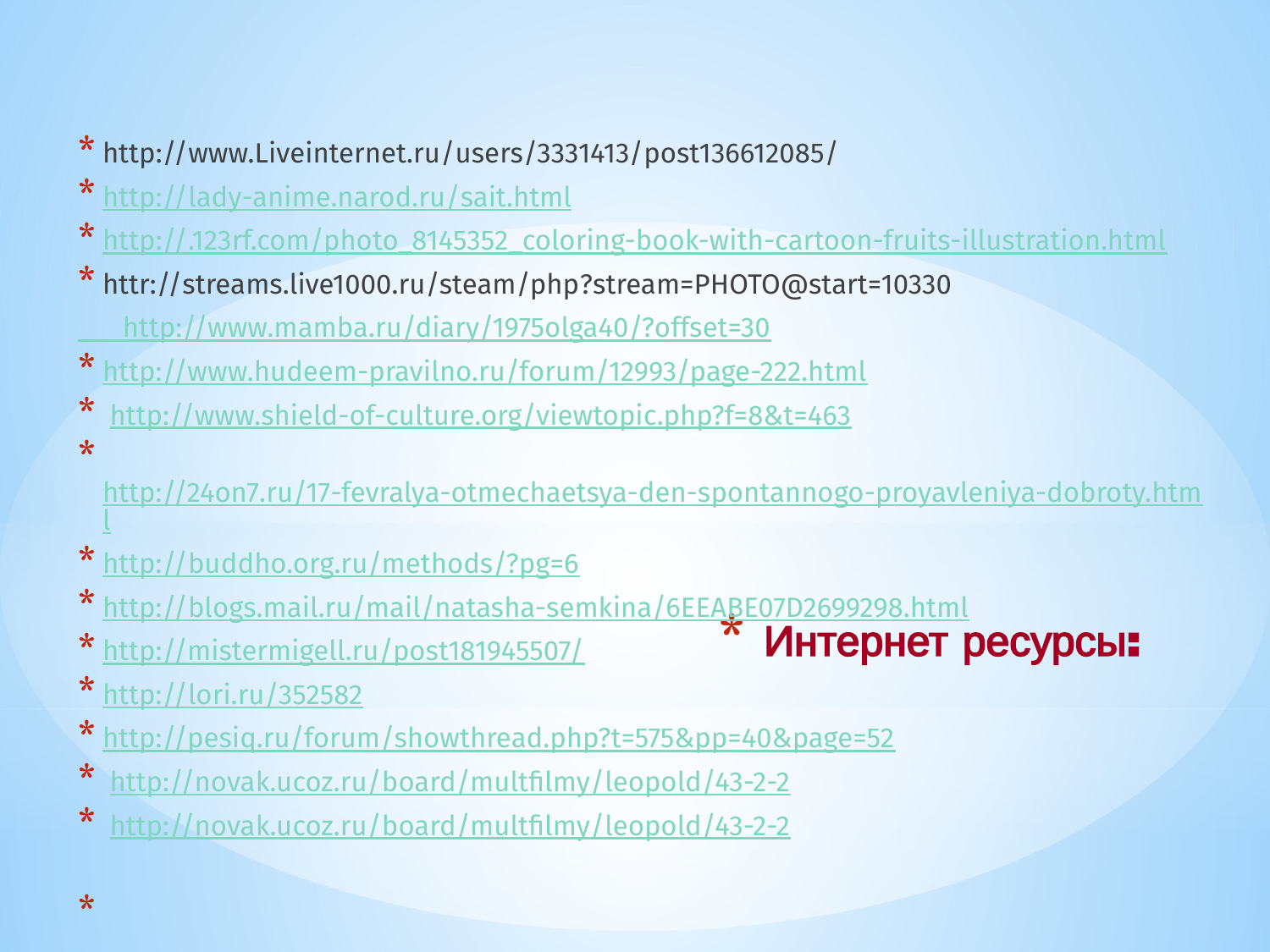

http://www.Liveinternet.ru/users/3331413/post136612085/
http://lady-anime.narod.ru/sait.html
http://.123rf.com/photo_8145352_coloring-book-with-cartoon-fruits-illustration.html
httr://streams.live1000.ru/steam/php?stream=PHOTO@start=10330
      http://www.mamba.ru/diary/1975olga40/?offset=30
http://www.hudeem-pravilno.ru/forum/12993/page-222.html
 http://www.shield-of-culture.org/viewtopic.php?f=8&t=463
 http://24on7.ru/17-fevralya-otmechaetsya-den-spontannogo-proyavleniya-dobroty.html
http://buddho.org.ru/methods/?pg=6
http://blogs.mail.ru/mail/natasha-semkina/6EEABE07D2699298.html
http://mistermigell.ru/post181945507/
http://lori.ru/352582
http://pesiq.ru/forum/showthread.php?t=575&pp=40&page=52
 http://novak.ucoz.ru/board/multfilmy/leopold/43-2-2
 http://novak.ucoz.ru/board/multfilmy/leopold/43-2-2

# Интернет ресурсы: